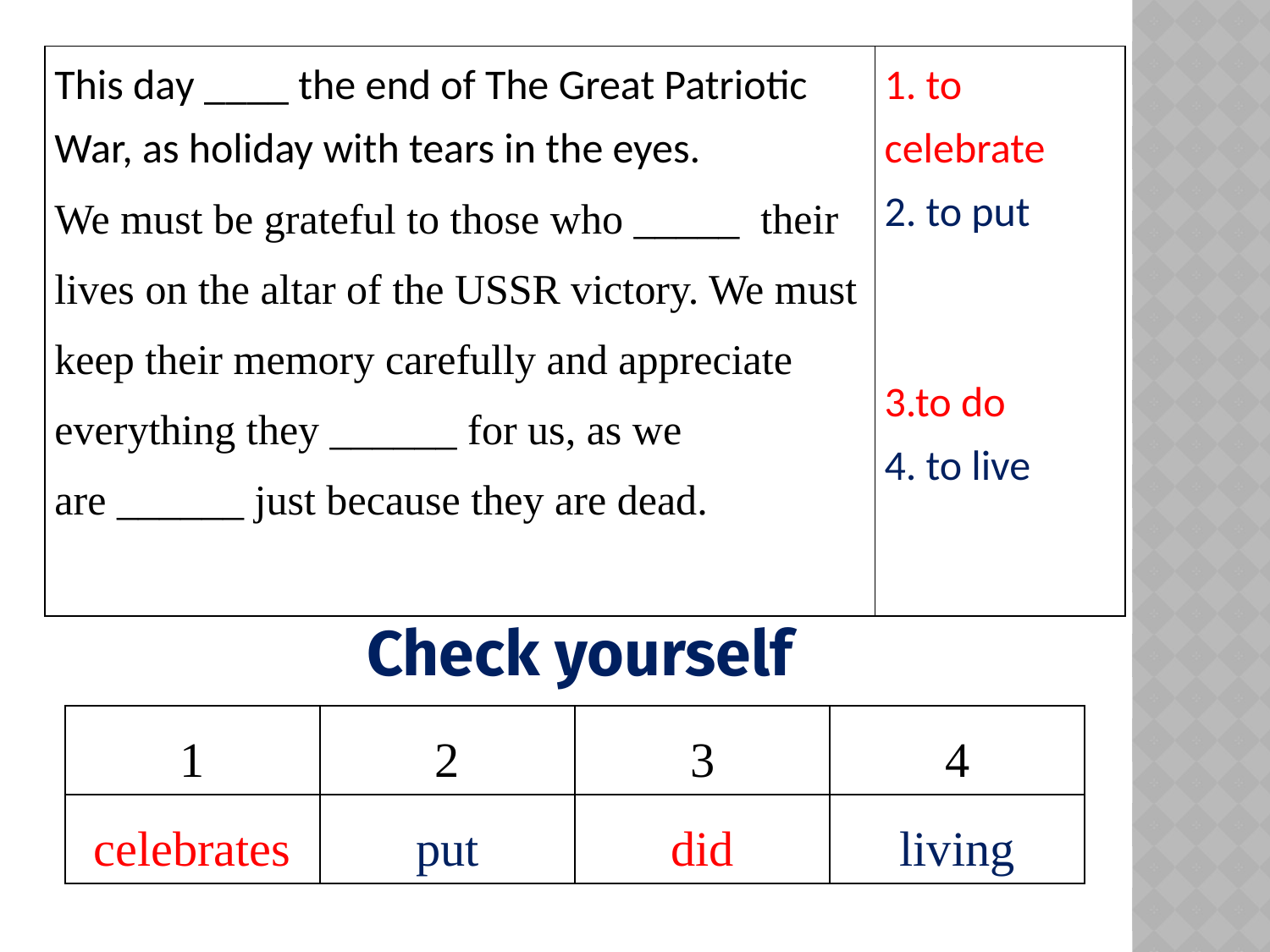

| This daу \_\_\_\_ the end of The Great Patriotic War, as holiday with tears in the eyes. We must be grateful to those who \_\_\_\_\_ their lives on the altar of the USSR victory. We must keep their memory carefully and appreciate everything they \_\_\_\_\_\_ for us, as we are \_\_\_\_\_\_ just because they are dead. | 1. to celebrate 2. to put 3.to do 4. to live |
| --- | --- |
Check yourself
| 1 | 2 | 3 | 4 |
| --- | --- | --- | --- |
| celebrates | put | did | living |